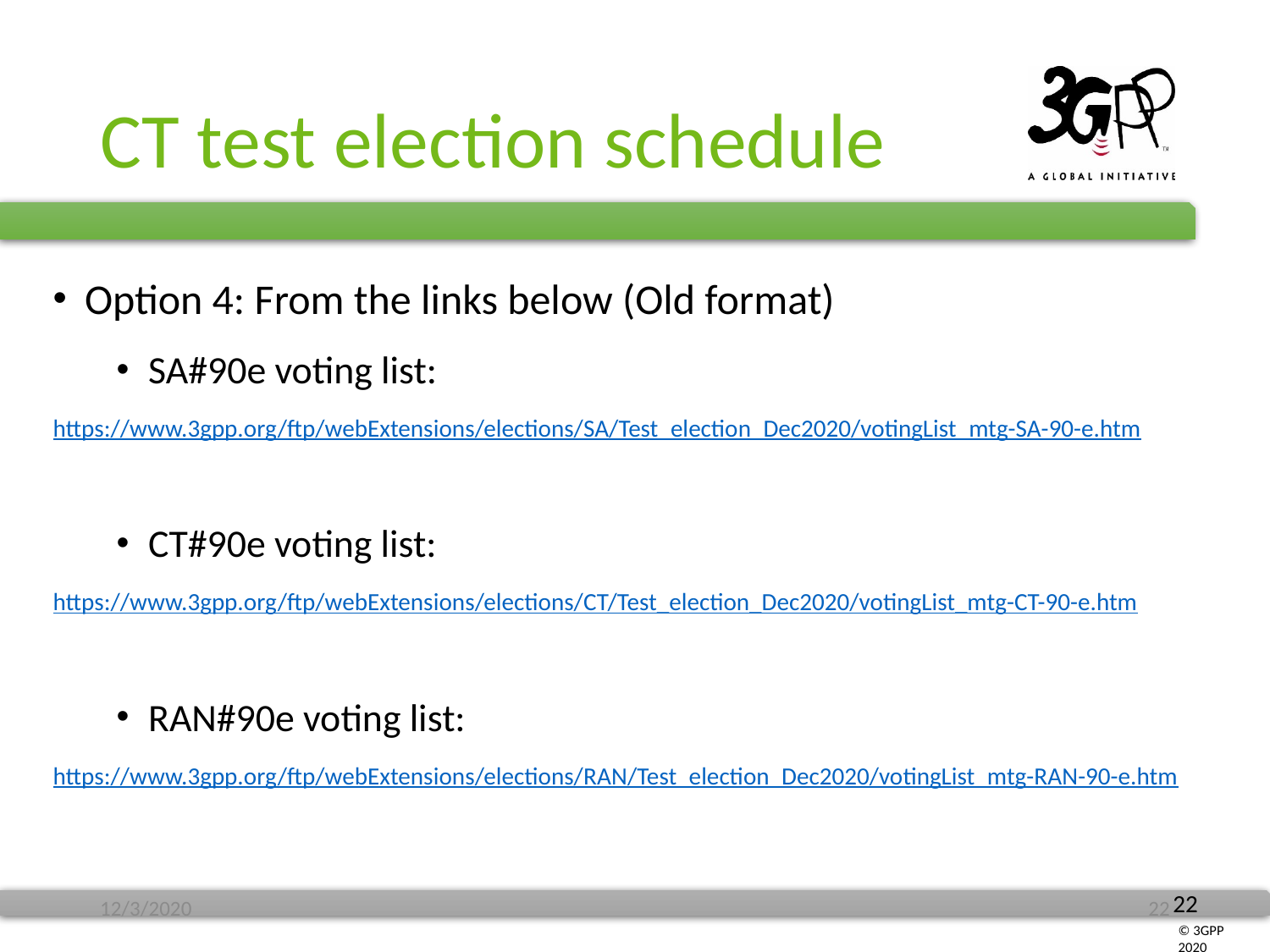

# CT test election schedule
Option 4: From the links below (Old format)
SA#90e voting list:
https://www.3gpp.org/ftp/webExtensions/elections/SA/Test_election_Dec2020/votingList_mtg-SA-90-e.htm

CT#90e voting list:
https://www.3gpp.org/ftp/webExtensions/elections/CT/Test_election_Dec2020/votingList_mtg-CT-90-e.htm

RAN#90e voting list:
https://www.3gpp.org/ftp/webExtensions/elections/RAN/Test_election_Dec2020/votingList_mtg-RAN-90-e.htm

12/3/2020
22